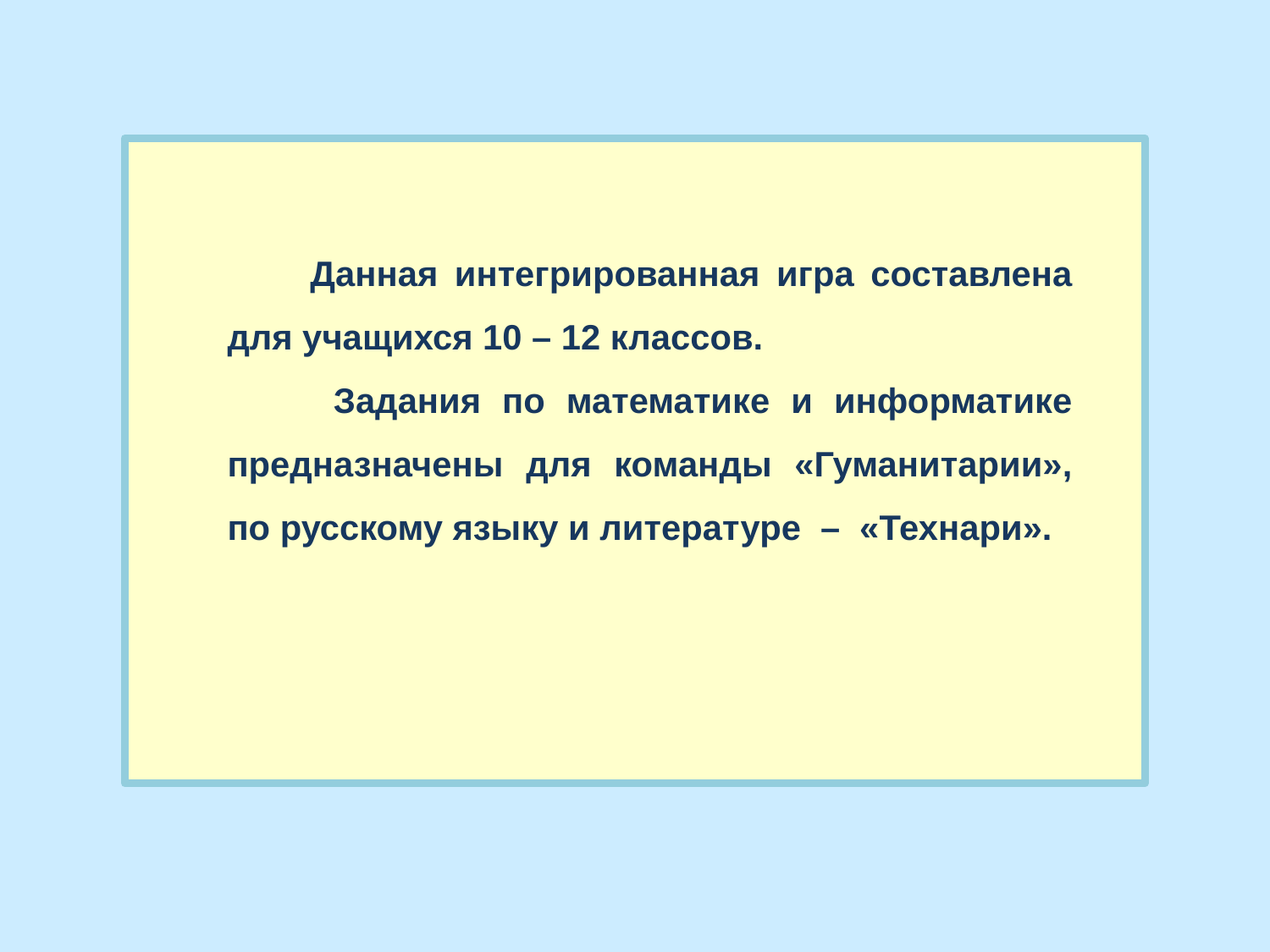

Данная интегрированная игра составлена для учащихся 10 – 12 классов.
     Задания по математике и информатике предназначены для команды «Гуманитарии», по русскому языку и литературе  –  «Технари».